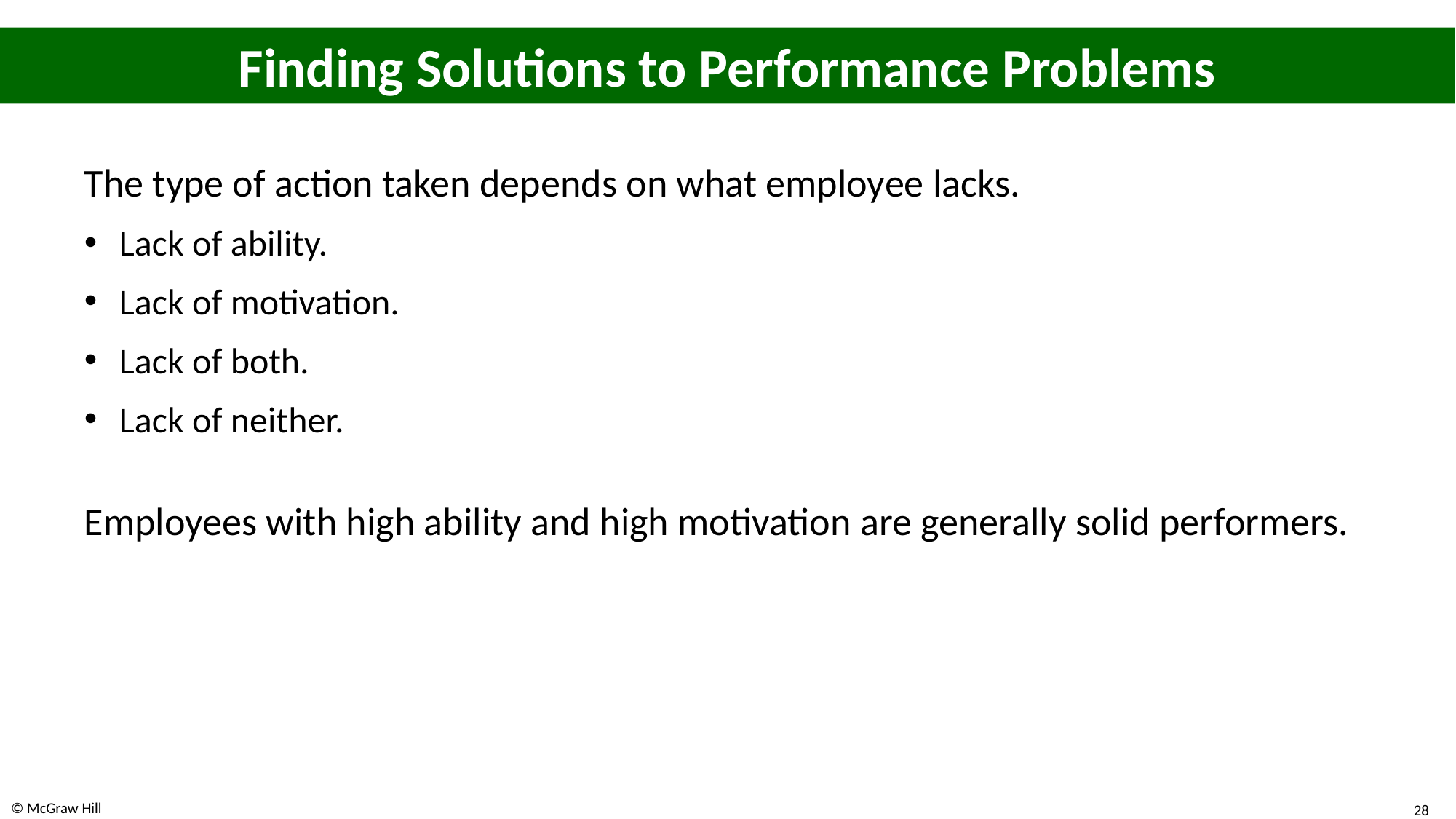

# Finding Solutions to Performance Problems
The type of action taken depends on what employee lacks.
Lack of ability.
Lack of motivation.
Lack of both.
Lack of neither.
Employees with high ability and high motivation are generally solid performers.